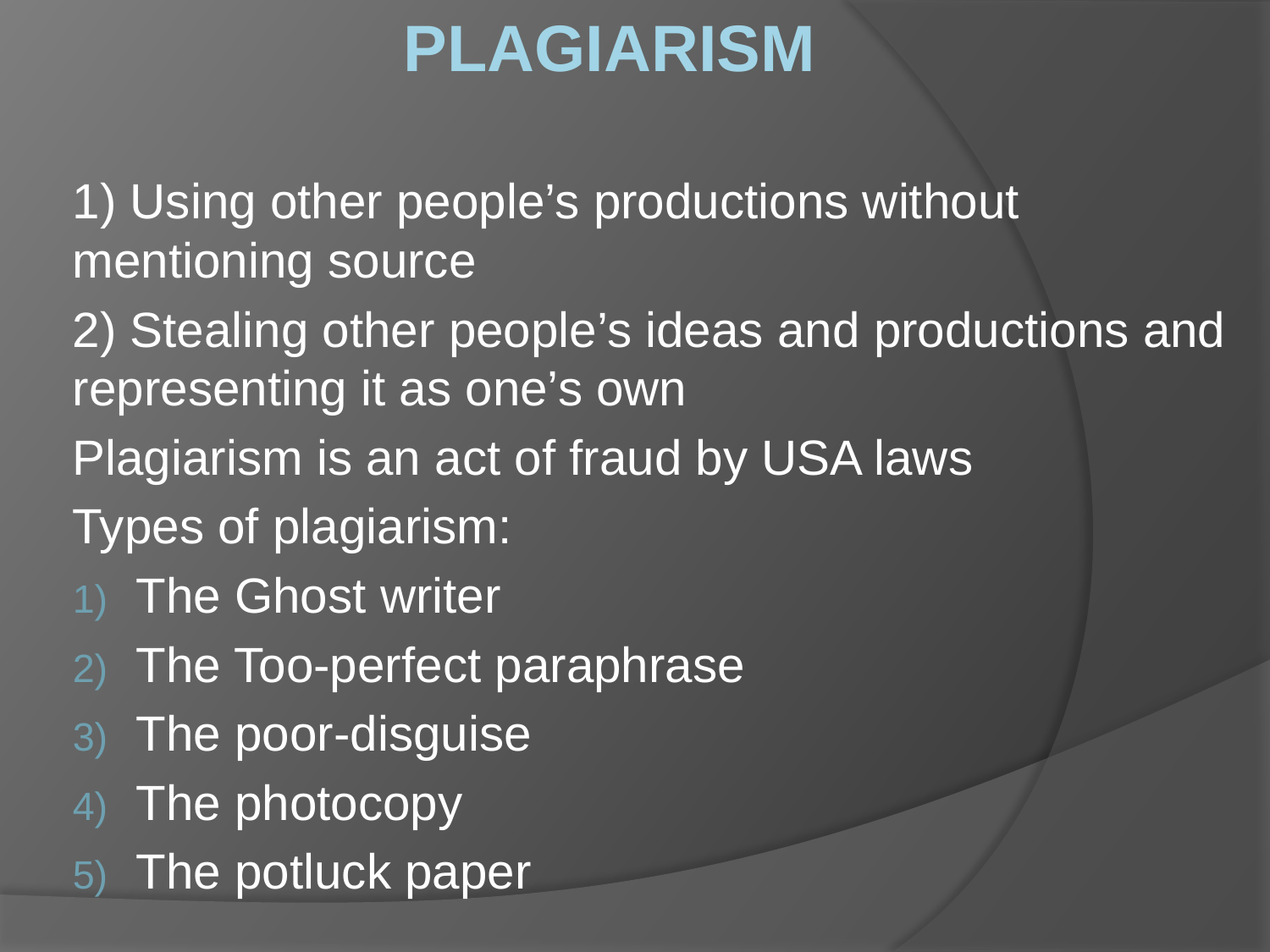

# Plagiarism
1) Using other people’s productions without mentioning source
2) Stealing other people’s ideas and productions and representing it as one’s own
Plagiarism is an act of fraud by USA laws
Types of plagiarism:
The Ghost writer
The Too-perfect paraphrase
The poor-disguise
The photocopy
The potluck paper